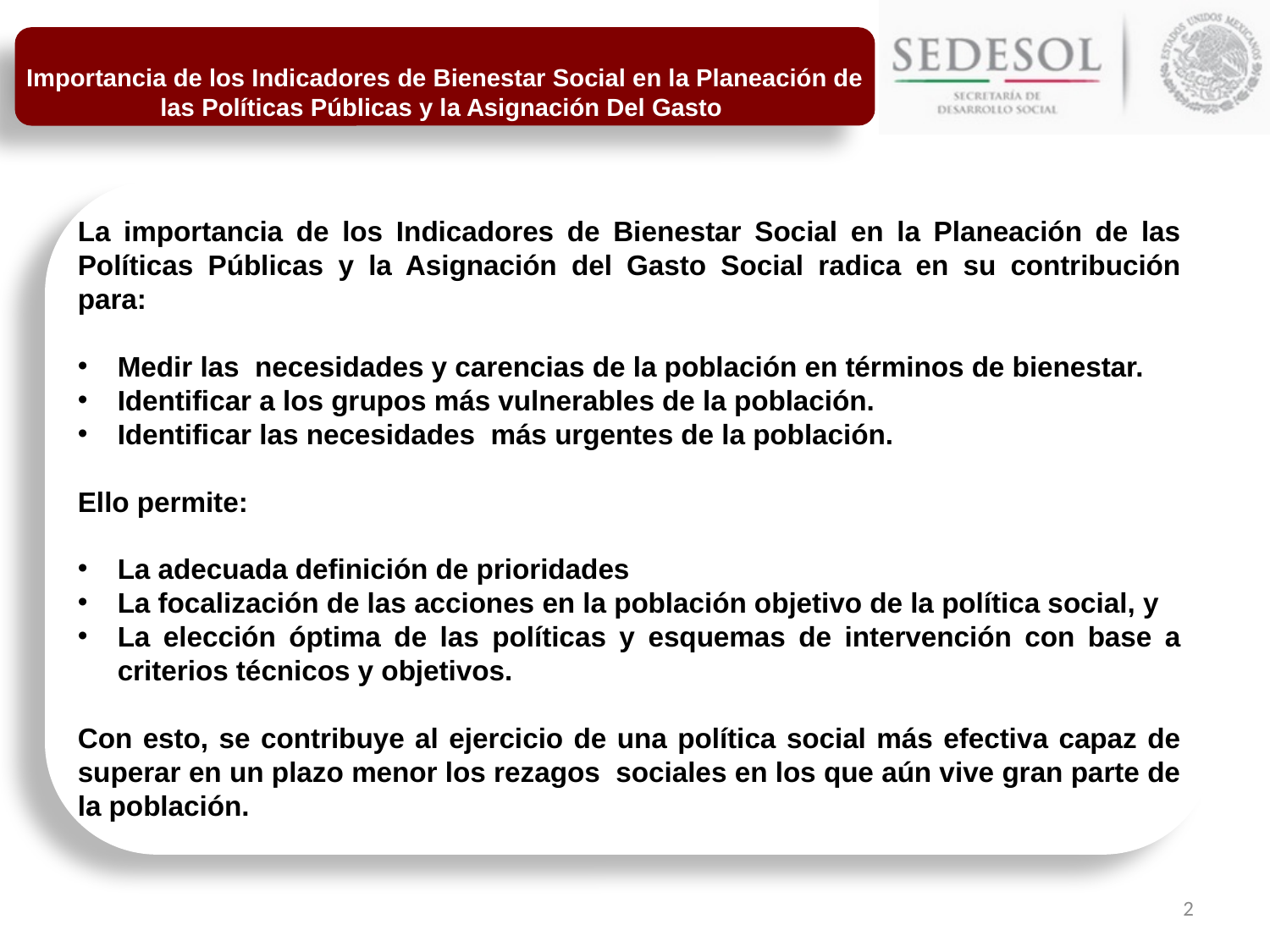

Importancia de los Indicadores de Bienestar Social en la Planeación de las Políticas Públicas y la Asignación Del Gasto
La importancia de los Indicadores de Bienestar Social en la Planeación de las Políticas Públicas y la Asignación del Gasto Social radica en su contribución para:

Medir las  necesidades y carencias de la población en términos de bienestar.
Identificar a los grupos más vulnerables de la población.
Identificar las necesidades  más urgentes de la población.

Ello permite:

La adecuada definición de prioridades
La focalización de las acciones en la población objetivo de la política social, y
La elección óptima de las políticas y esquemas de intervención con base a criterios técnicos y objetivos.

Con esto, se contribuye al ejercicio de una política social más efectiva capaz de superar en un plazo menor los rezagos  sociales en los que aún vive gran parte de la población.
2